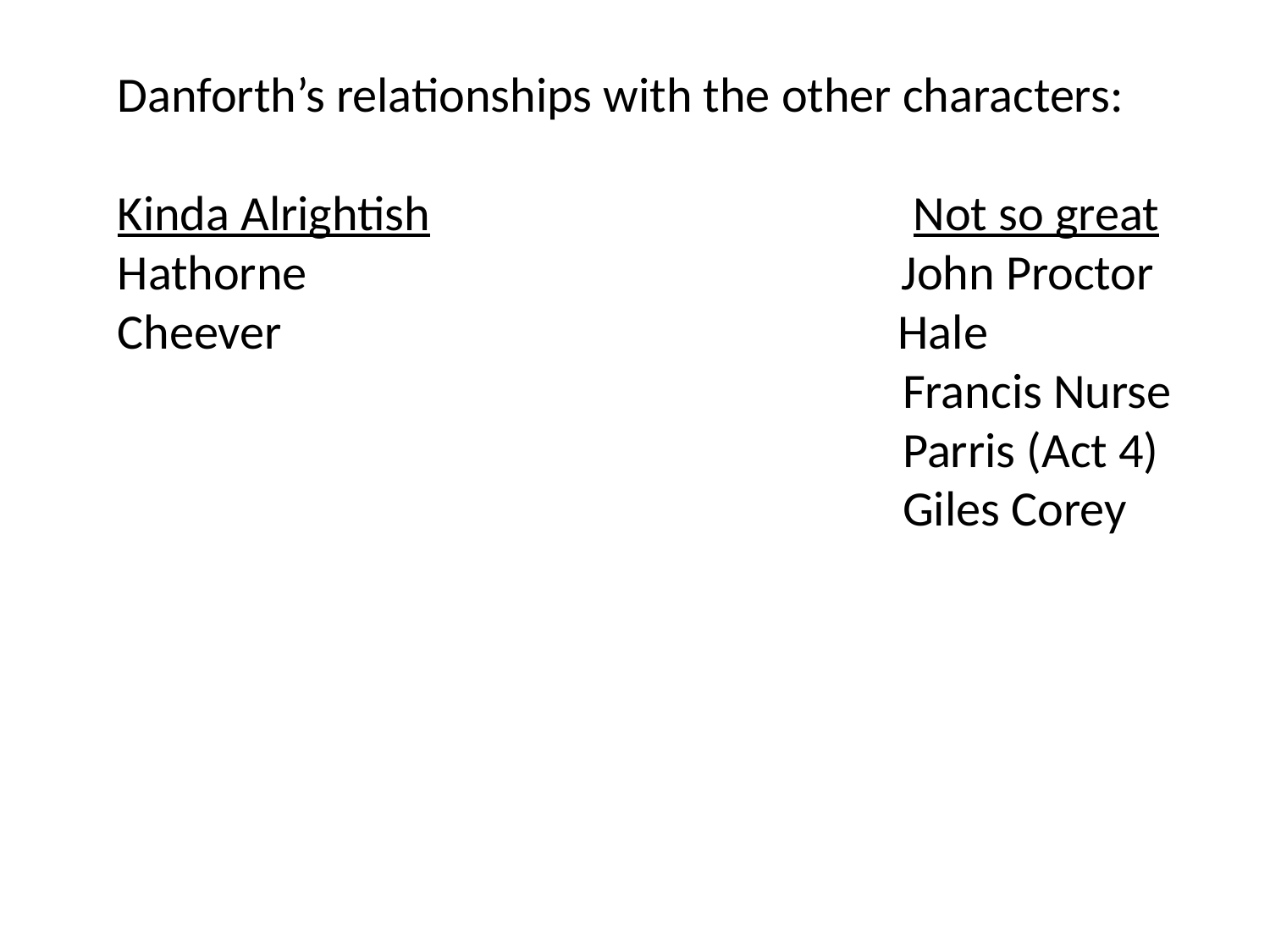

Danforth’s relationships with the other characters:

Kinda Alrightish		 		   Not so great
Hathorne                                                     John Proctor
Cheever                                                       Hale
                                                                      Francis Nurse
                                                                      Parris (Act 4)
                                                                      Giles Corey